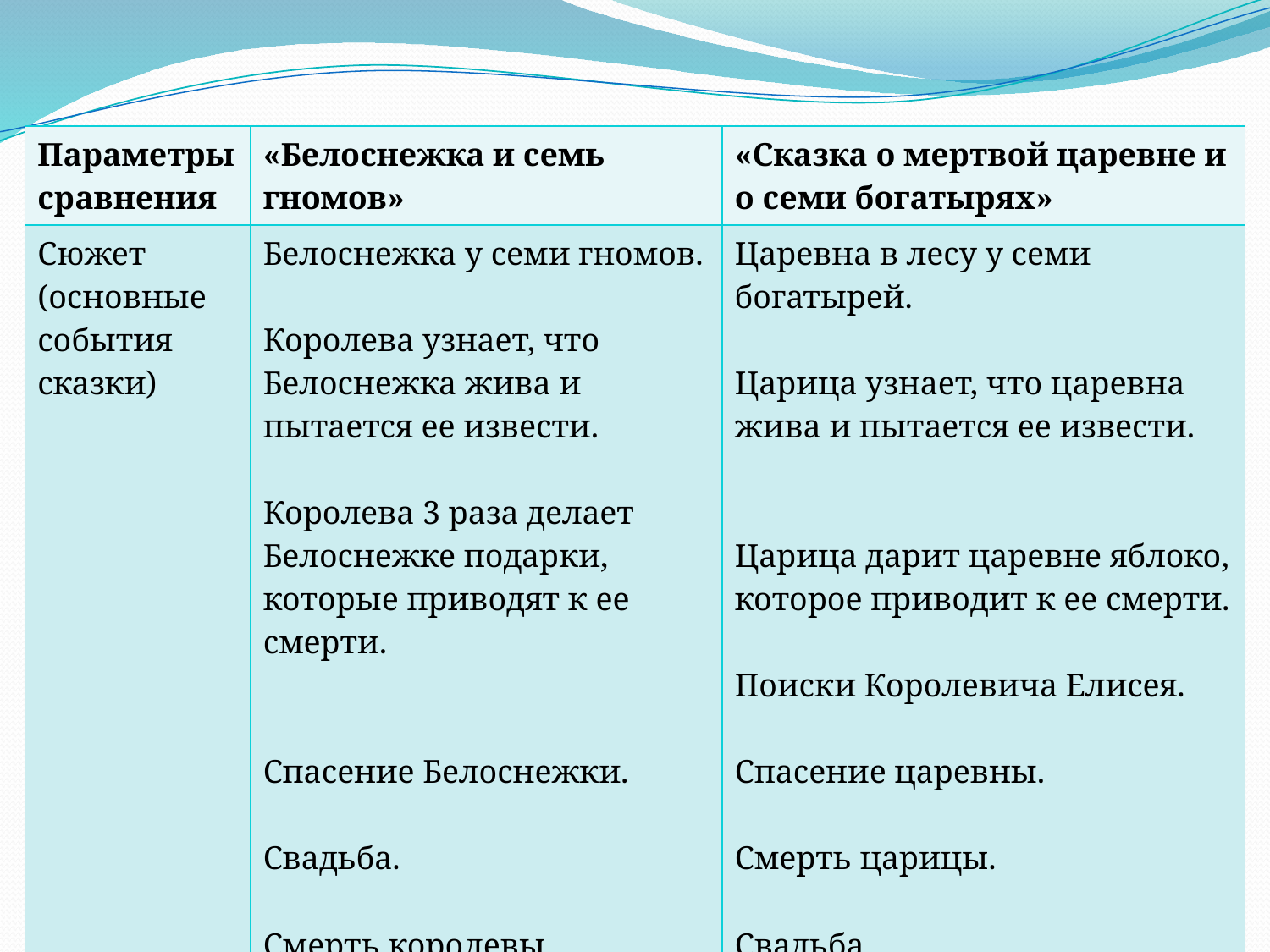

| Параметры сравнения | «Белоснежка и семь гномов» | «Сказка о мертвой царевне и о семи богатырях» |
| --- | --- | --- |
| Сюжет (основные события сказки) | Белоснежка у семи гномов. Королева узнает, что Белоснежка жива и пытается ее извести. Королева 3 раза делает Белоснежке подарки, которые приводят к ее смерти. Спасение Белоснежки. Свадьба. Смерть королевы. | Царевна в лесу у семи богатырей. Царица узнает, что царевна жива и пытается ее извести. Царица дарит царевне яблоко, которое приводит к ее смерти. Поиски Королевича Елисея. Спасение царевны. Смерть царицы. Свадьба. |